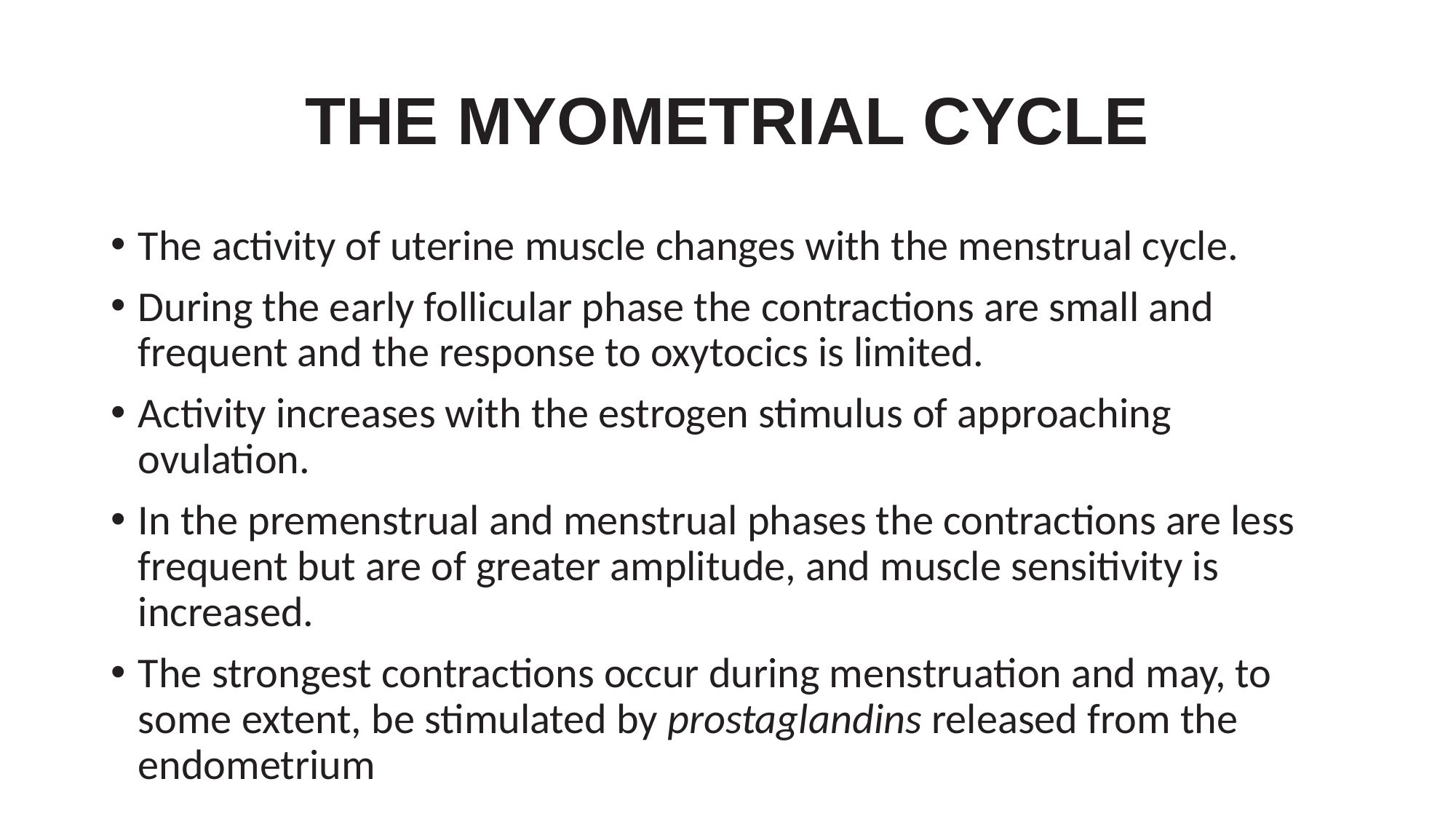

# THE MYOMETRIAL CYCLE
The activity of uterine muscle changes with the menstrual cycle.
During the early follicular phase the contractions are small and frequent and the response to oxytocics is limited.
Activity increases with the estrogen stimulus of approaching ovulation.
In the premenstrual and menstrual phases the contractions are less frequent but are of greater amplitude, and muscle sensitivity is increased.
The strongest contractions occur during menstruation and may, to some extent, be stimulated by prostaglandins released from the endometrium